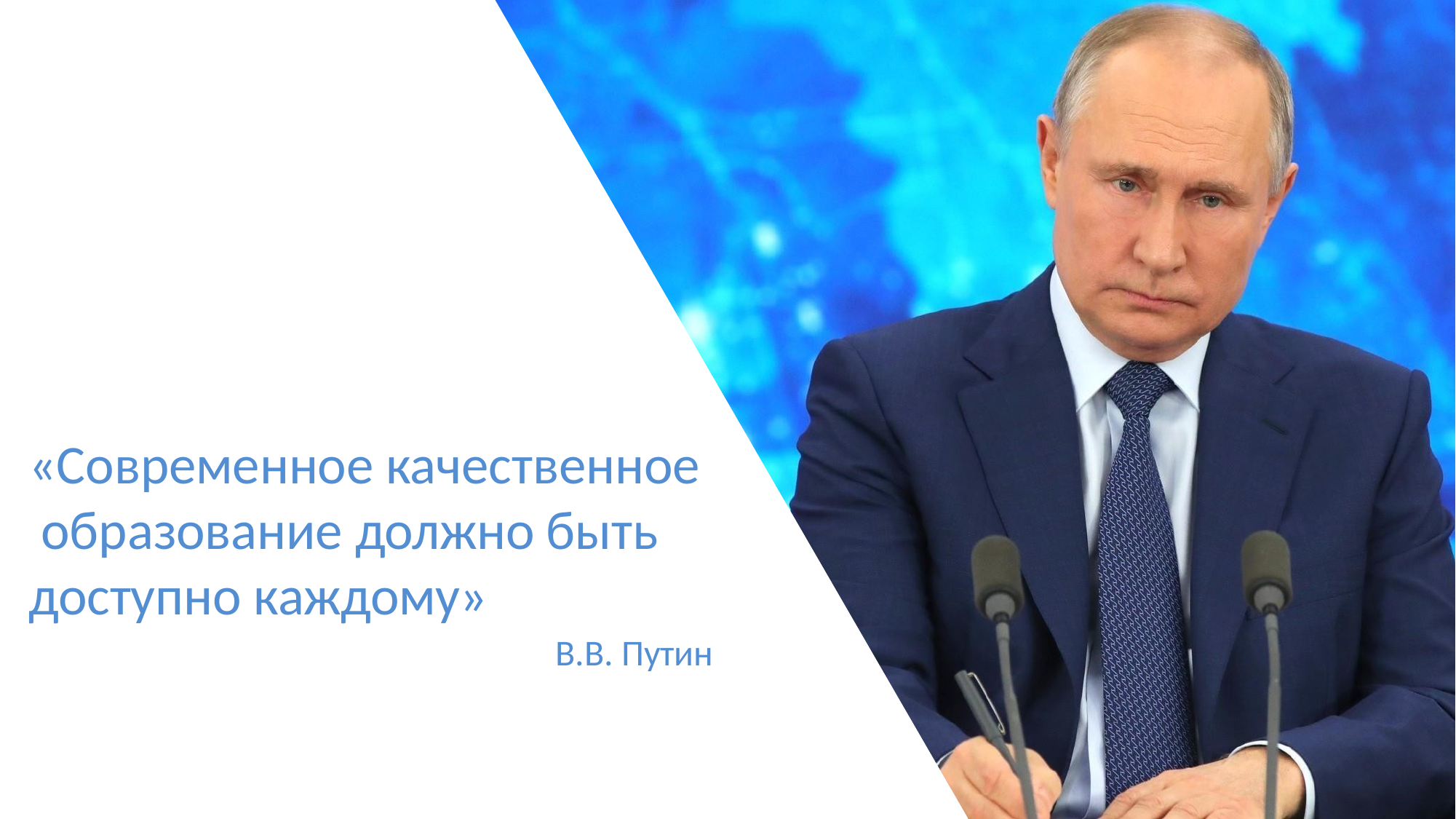

«Современное качественное  образование должно быть  доступно каждому»
В.В. Путин